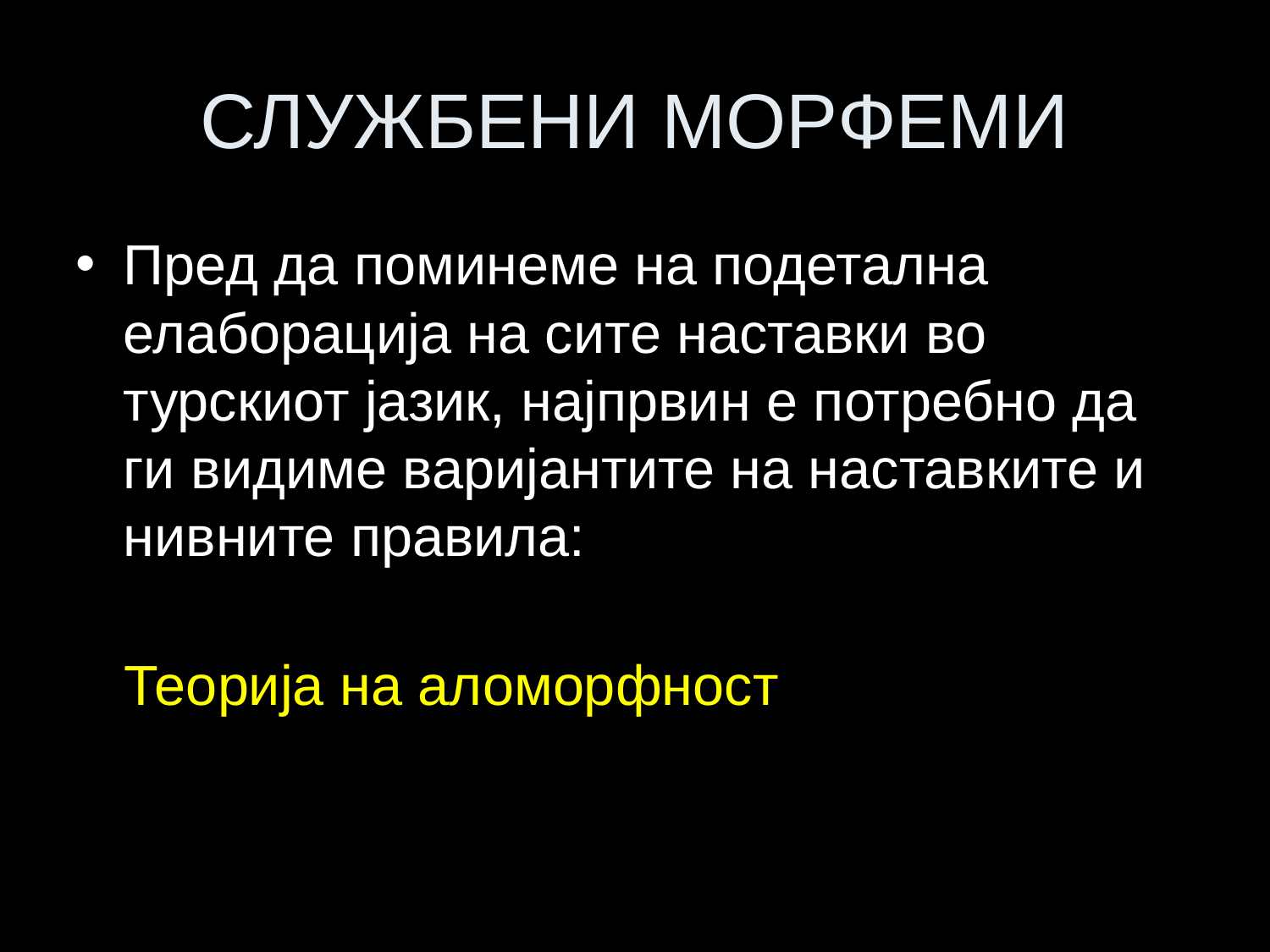

# СЛУЖБЕНИ МОРФЕМИ
Пред да поминеме на подетална елаборација на сите наставки во турскиот јазик, најпрвин е потребно да ги видиме варијантите на наставките и нивните правила:
Теорија на аломорфност